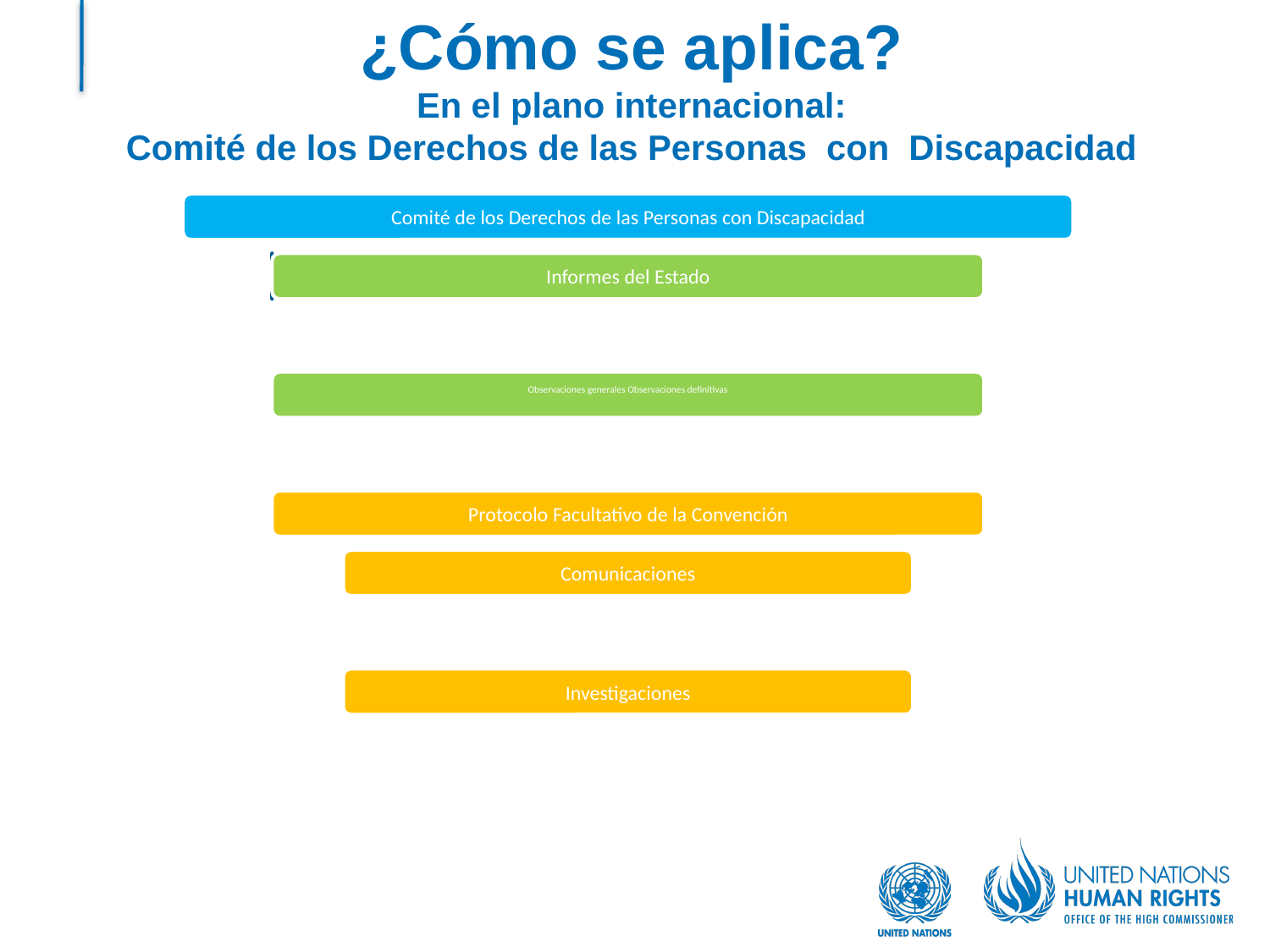

# ¿Cómo se aplica? En el plano internacional: Comité de los Derechos de las Personas  con  Discapacidad

Comité de los Derechos de las Personas con Discapacidad
Informes del Estado
Protocolo Facultativo de la Convención
Comunicaciones
Investigaciones
Observaciones generales Observaciones definitivas